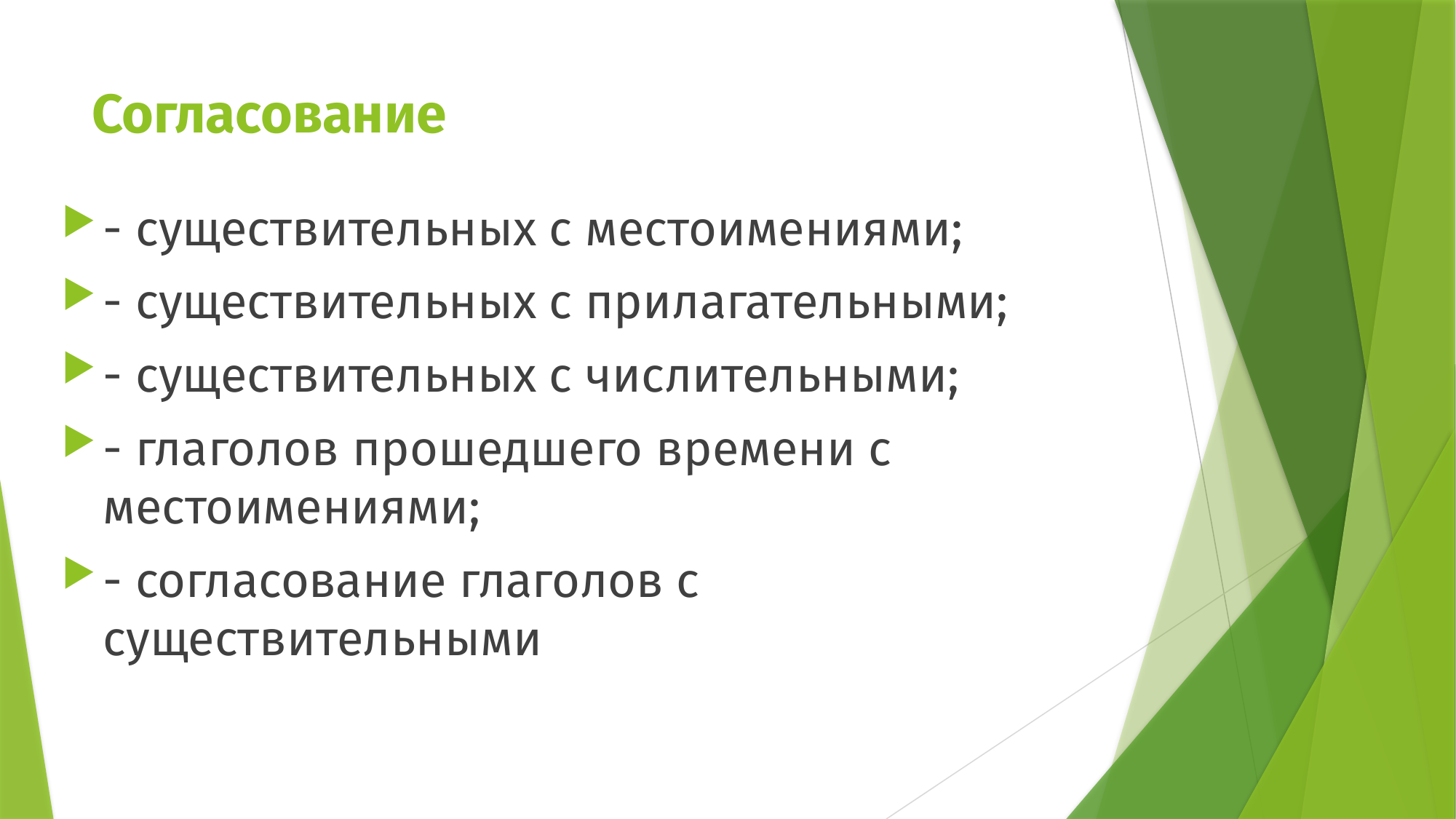

# Согласование
- существительных с местоимениями;
- существительных с прилагательными;
- существительных с числительными;
- глаголов прошедшего времени с местоимениями;
- согласование глаголов с существительными